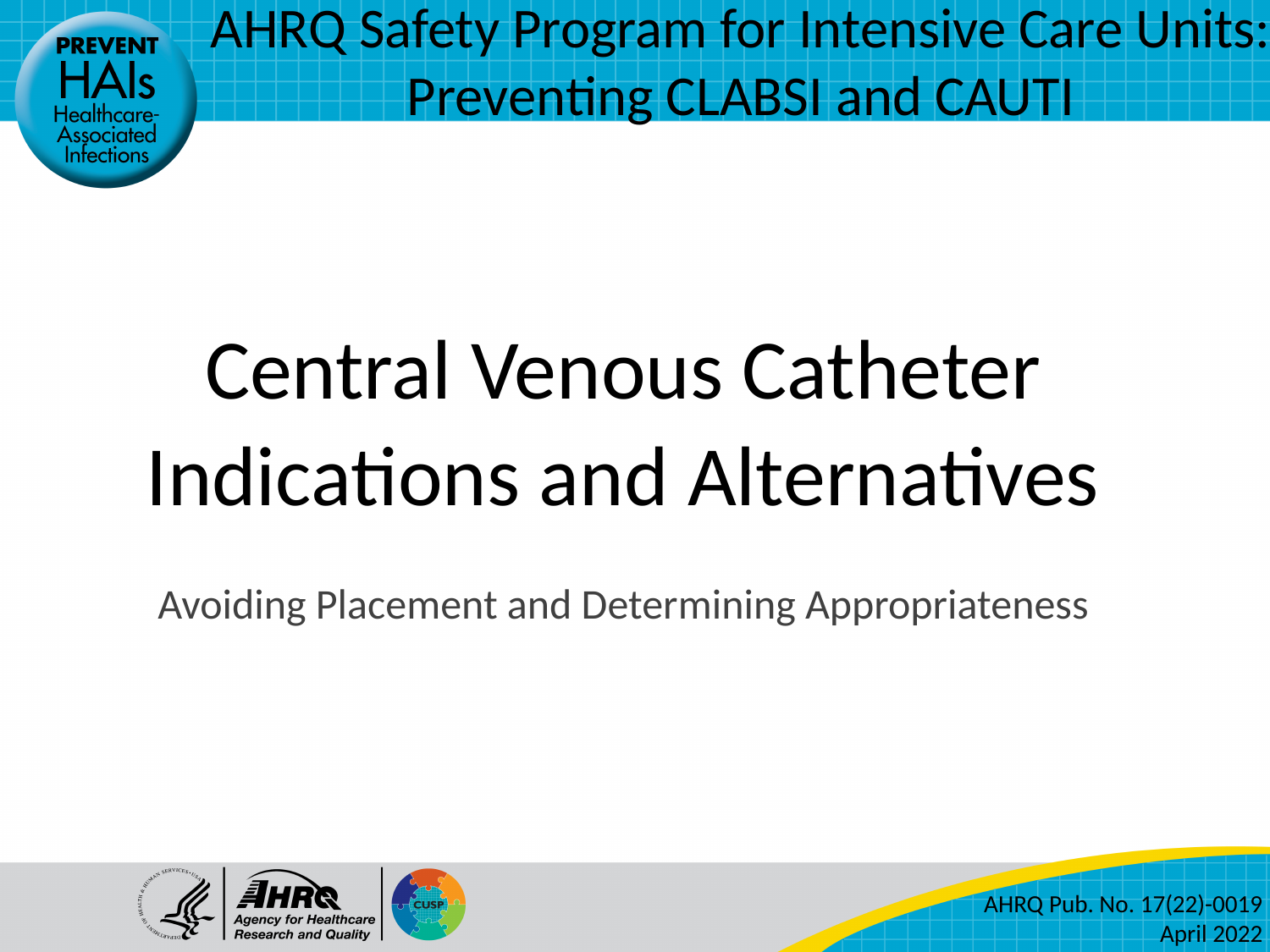

AHRQ Safety Program for Intensive Care Units:
Preventing CLABSI and CAUTI
# Central Venous Catheter Indications and Alternatives
Avoiding Placement and Determining Appropriateness
AHRQ Pub. No. 17(22)-0019
April 2022